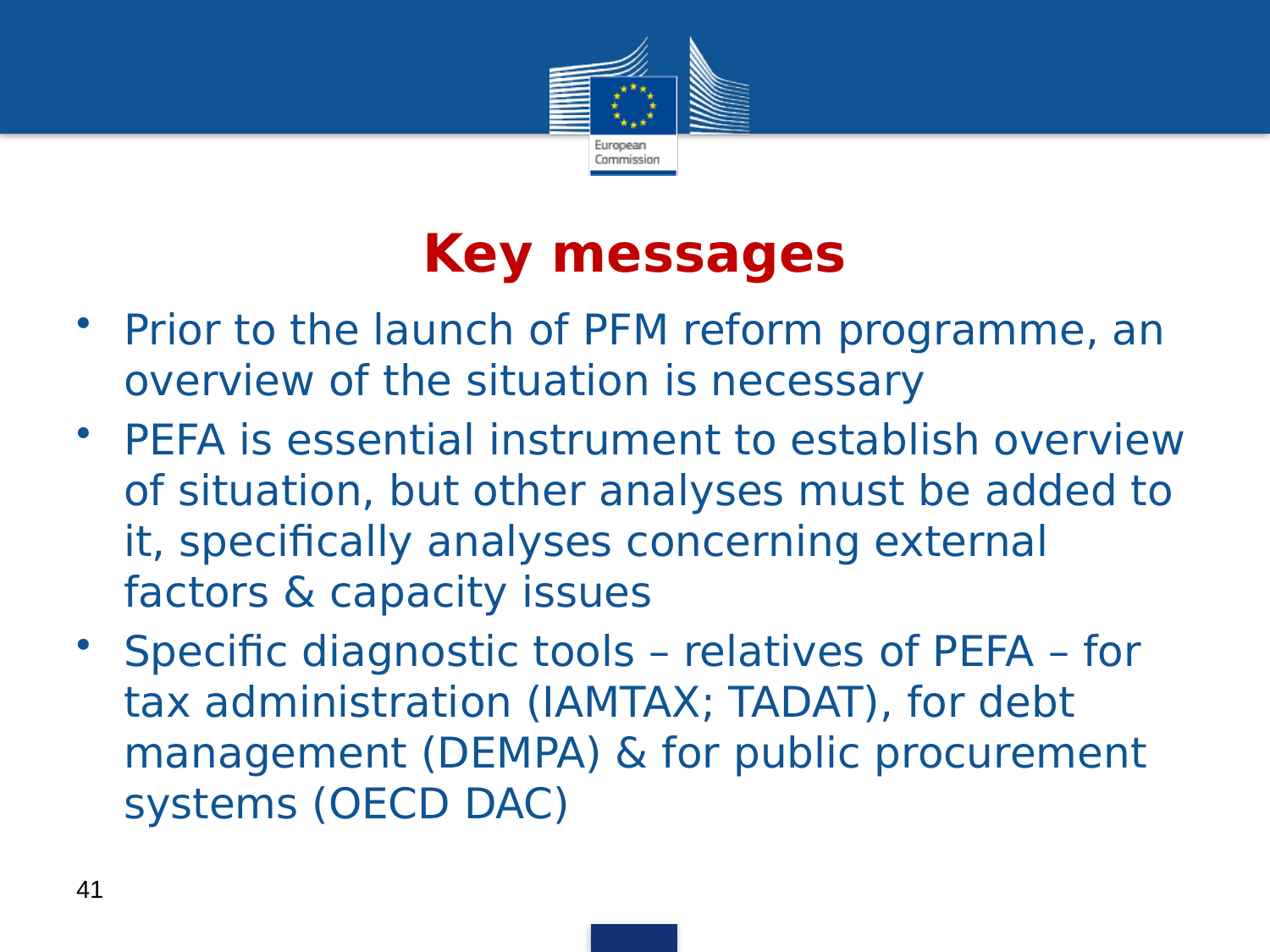

# Key messages
Prior to the launch of PFM reform programme, an overview of the situation is necessary
PEFA is essential instrument to establish overview of situation, but other analyses must be added to it, specifically analyses concerning external factors & capacity issues
Specific diagnostic tools – relatives of PEFA – for tax administration (IAMTAX; TADAT), for debt management (DEMPA) & for public procurement systems (OECD DAC)

41